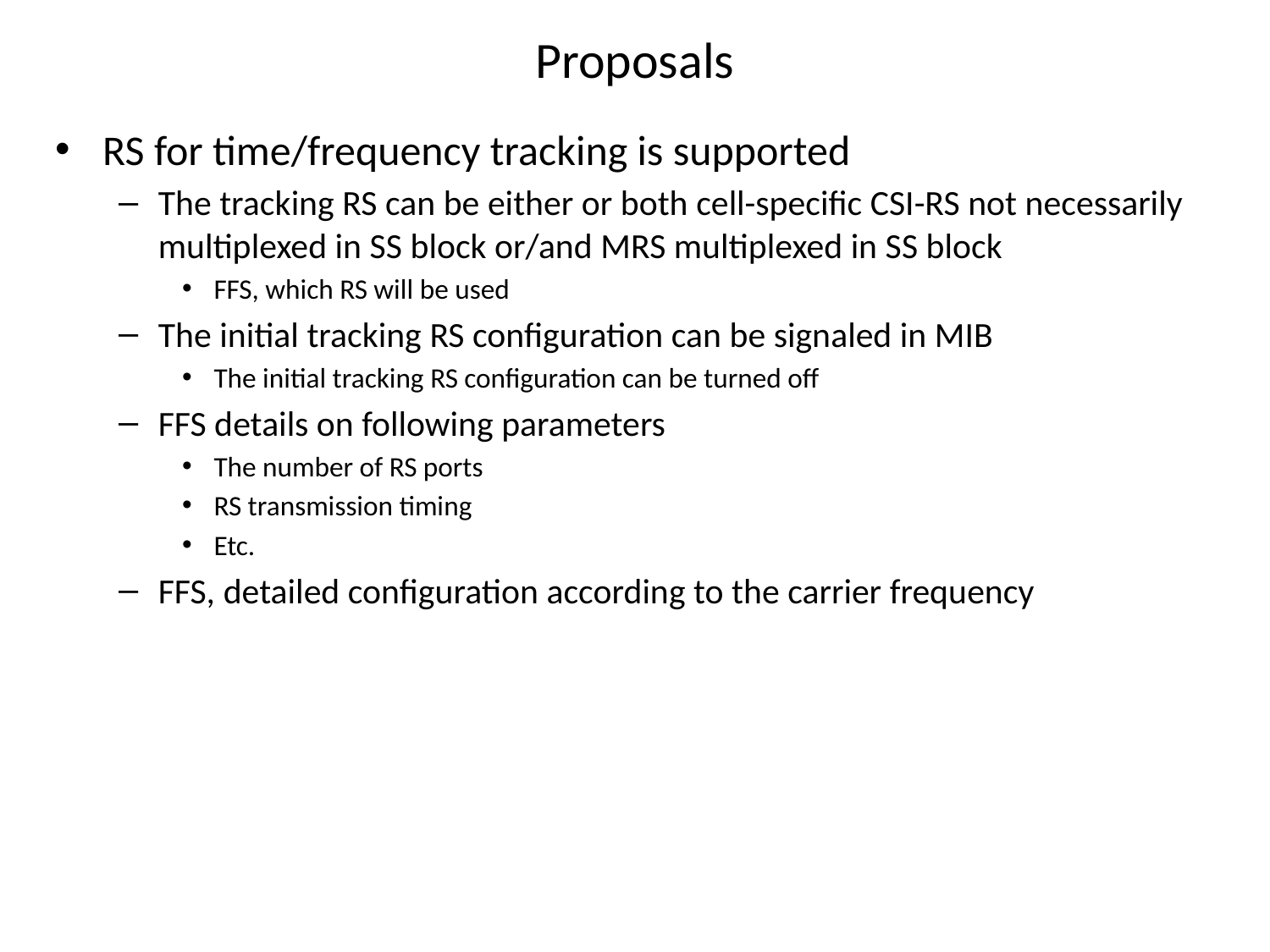

# Proposals
RS for time/frequency tracking is supported
The tracking RS can be either or both cell-specific CSI-RS not necessarily multiplexed in SS block or/and MRS multiplexed in SS block
FFS, which RS will be used
The initial tracking RS configuration can be signaled in MIB
The initial tracking RS configuration can be turned off
FFS details on following parameters
The number of RS ports
RS transmission timing
Etc.
FFS, detailed configuration according to the carrier frequency